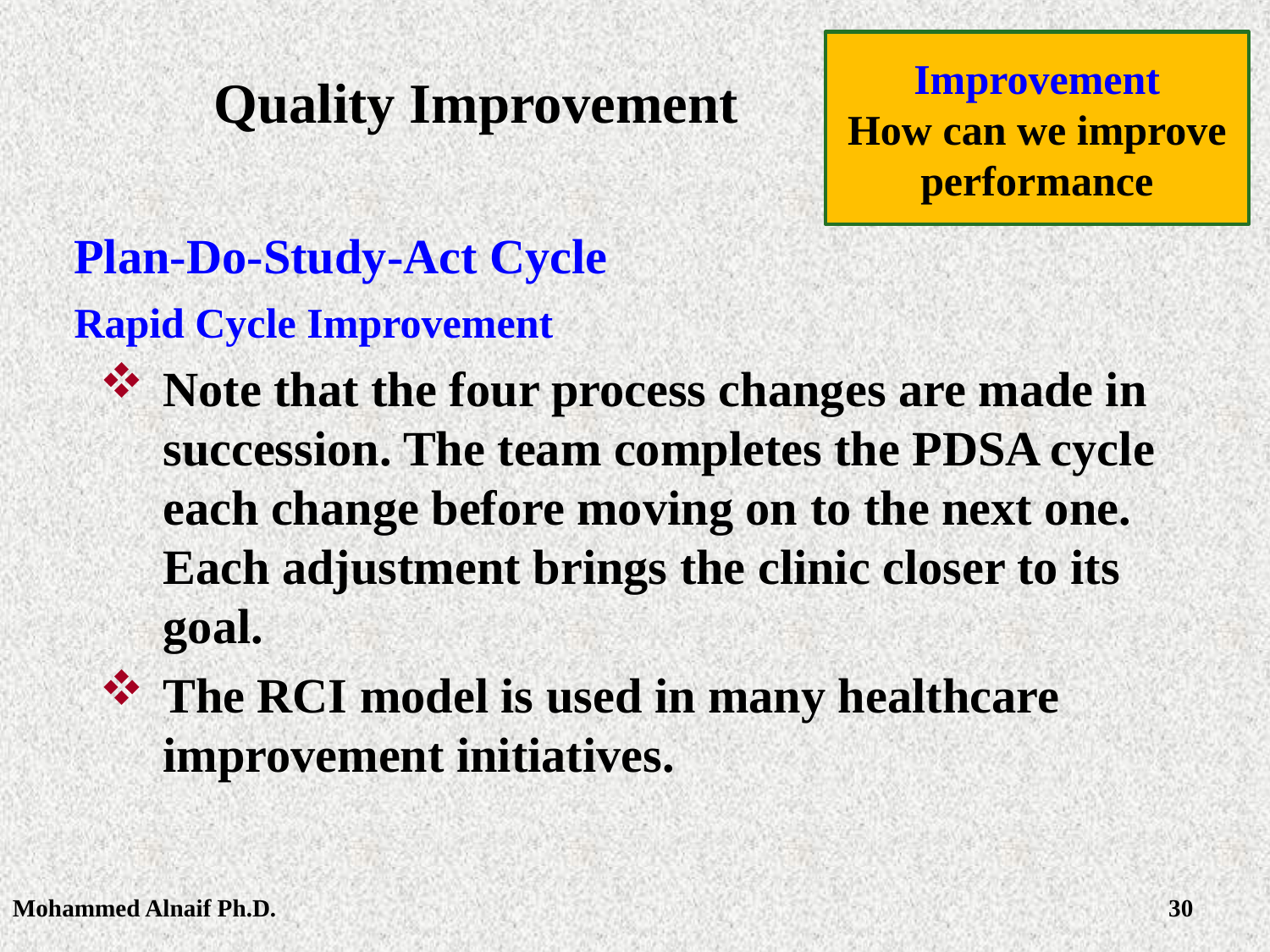

Improvement
How can we improve performance
# Quality Improvement
Plan-Do-Study-Act Cycle
Rapid Cycle Improvement
Note that the four process changes are made in succession. The team completes the PDSA cycle each change before moving on to the next one. Each adjustment brings the clinic closer to its goal.
The RCI model is used in many healthcare improvement initiatives.
Mohammed Alnaif Ph.D.
2/28/2016
30